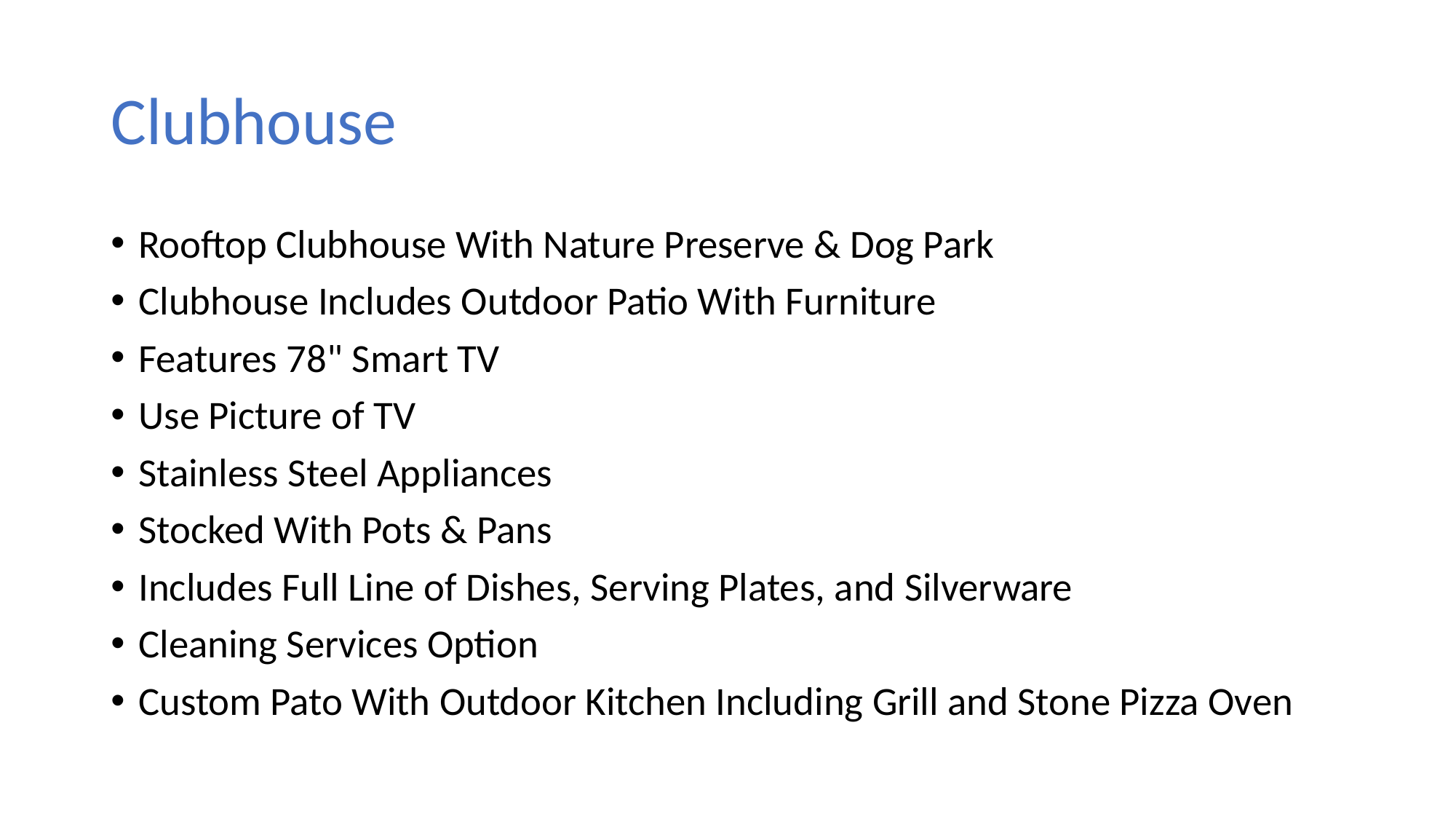

# Clubhouse
Rooftop Clubhouse With Nature Preserve & Dog Park
Clubhouse Includes Outdoor Patio With Furniture
Features 78" Smart TV
Use Picture of TV
Stainless Steel Appliances
Stocked With Pots & Pans
Includes Full Line of Dishes, Serving Plates, and Silverware
Cleaning Services Option
Custom Pato With Outdoor Kitchen Including Grill and Stone Pizza Oven